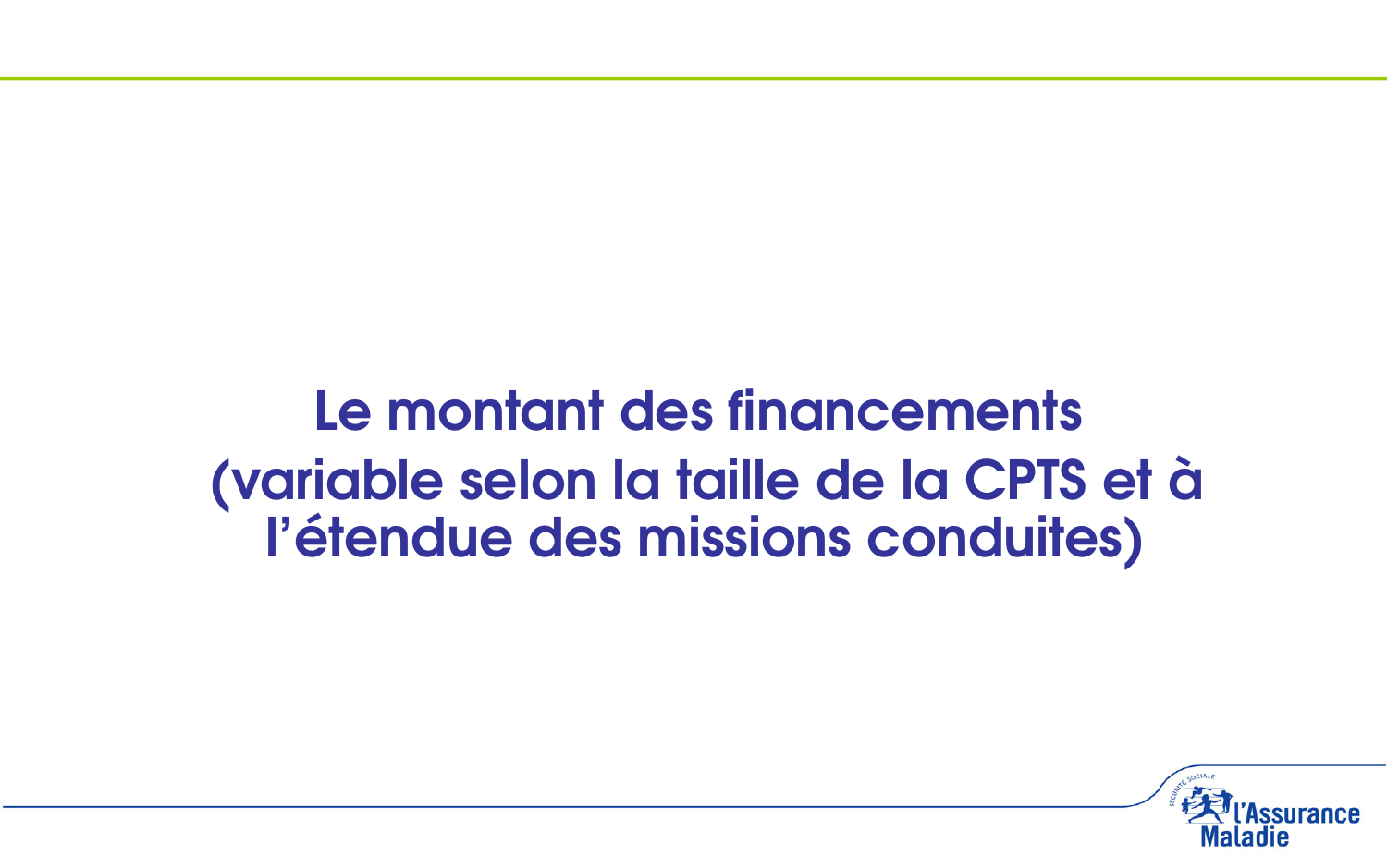

#

Le montant des financements
(variable selon la taille de la CPTS et à l’étendue des missions conduites)